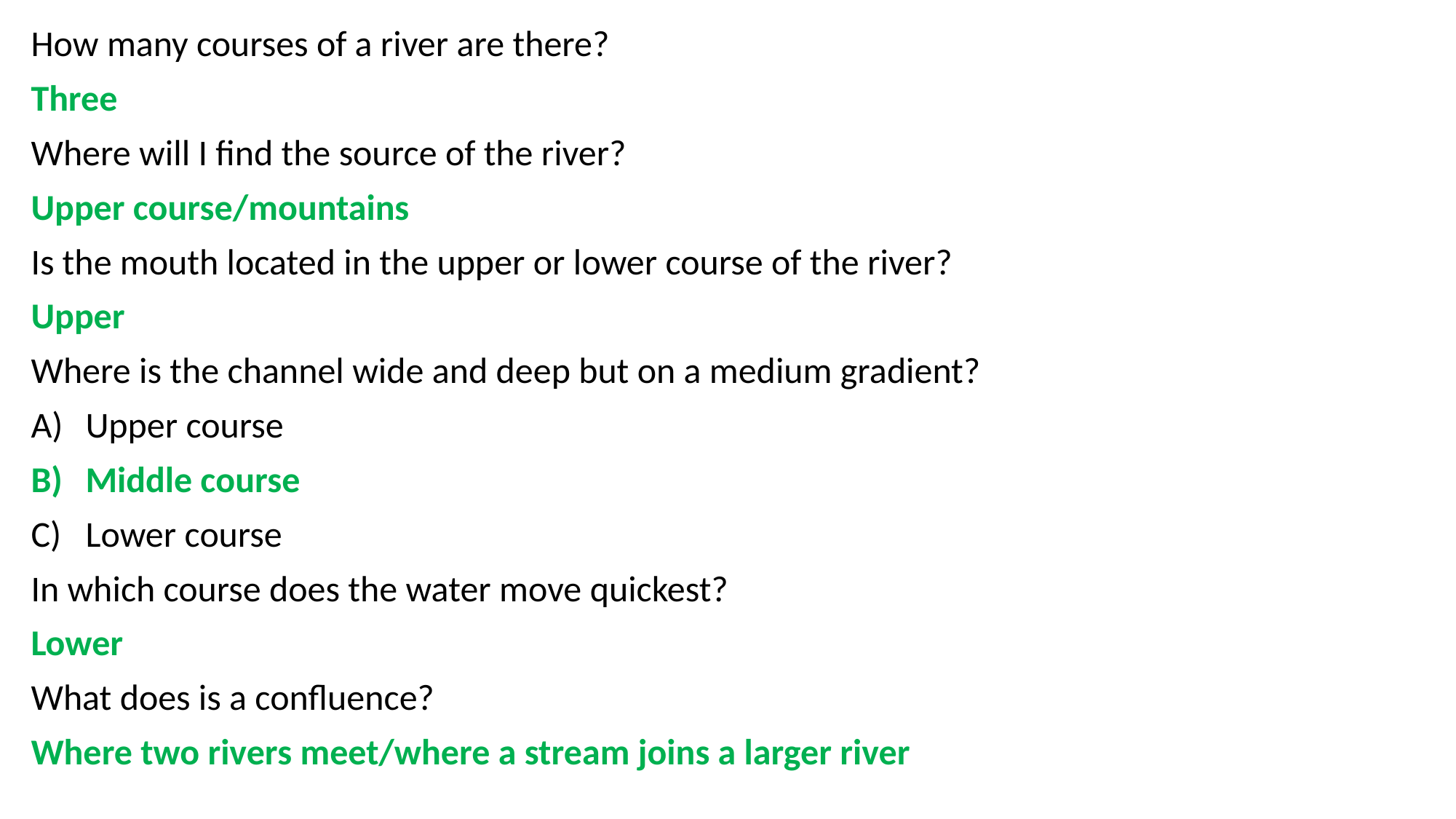

How many courses of a river are there?
Three
Where will I find the source of the river?
Upper course/mountains
Is the mouth located in the upper or lower course of the river?
Upper
Where is the channel wide and deep but on a medium gradient?
Upper course
Middle course
Lower course
In which course does the water move quickest?
Lower
What does is a confluence?
Where two rivers meet/where a stream joins a larger river